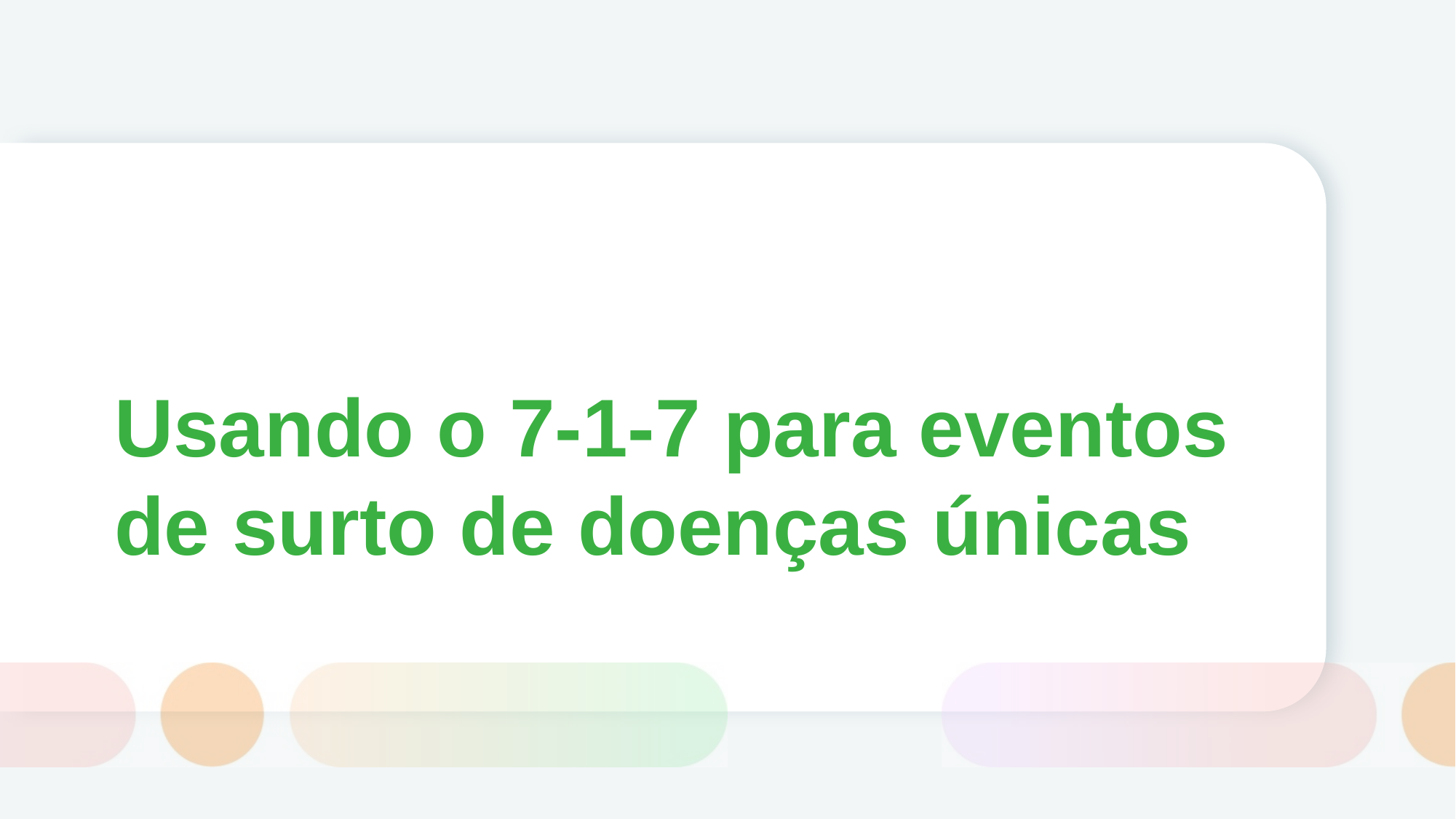

# Usando o 7-1-7 para eventos de surto de doenças únicas